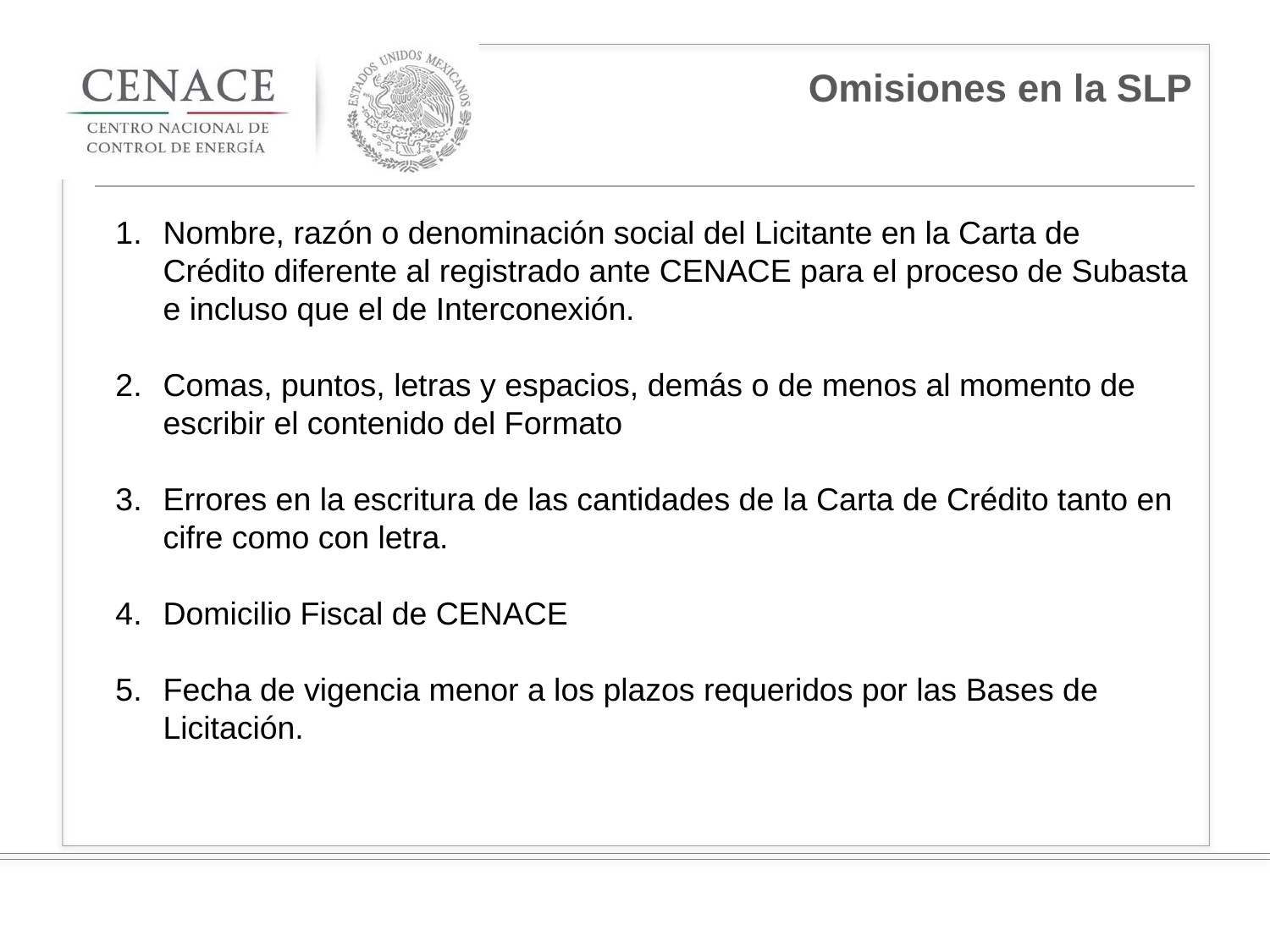

Omisiones en la SLP
Nombre, razón o denominación social del Licitante en la Carta de Crédito diferente al registrado ante CENACE para el proceso de Subasta e incluso que el de Interconexión.

Comas, puntos, letras y espacios, demás o de menos al momento de escribir el contenido del Formato

Errores en la escritura de las cantidades de la Carta de Crédito tanto en cifre como con letra.

Domicilio Fiscal de CENACE

Fecha de vigencia menor a los plazos requeridos por las Bases de Licitación.